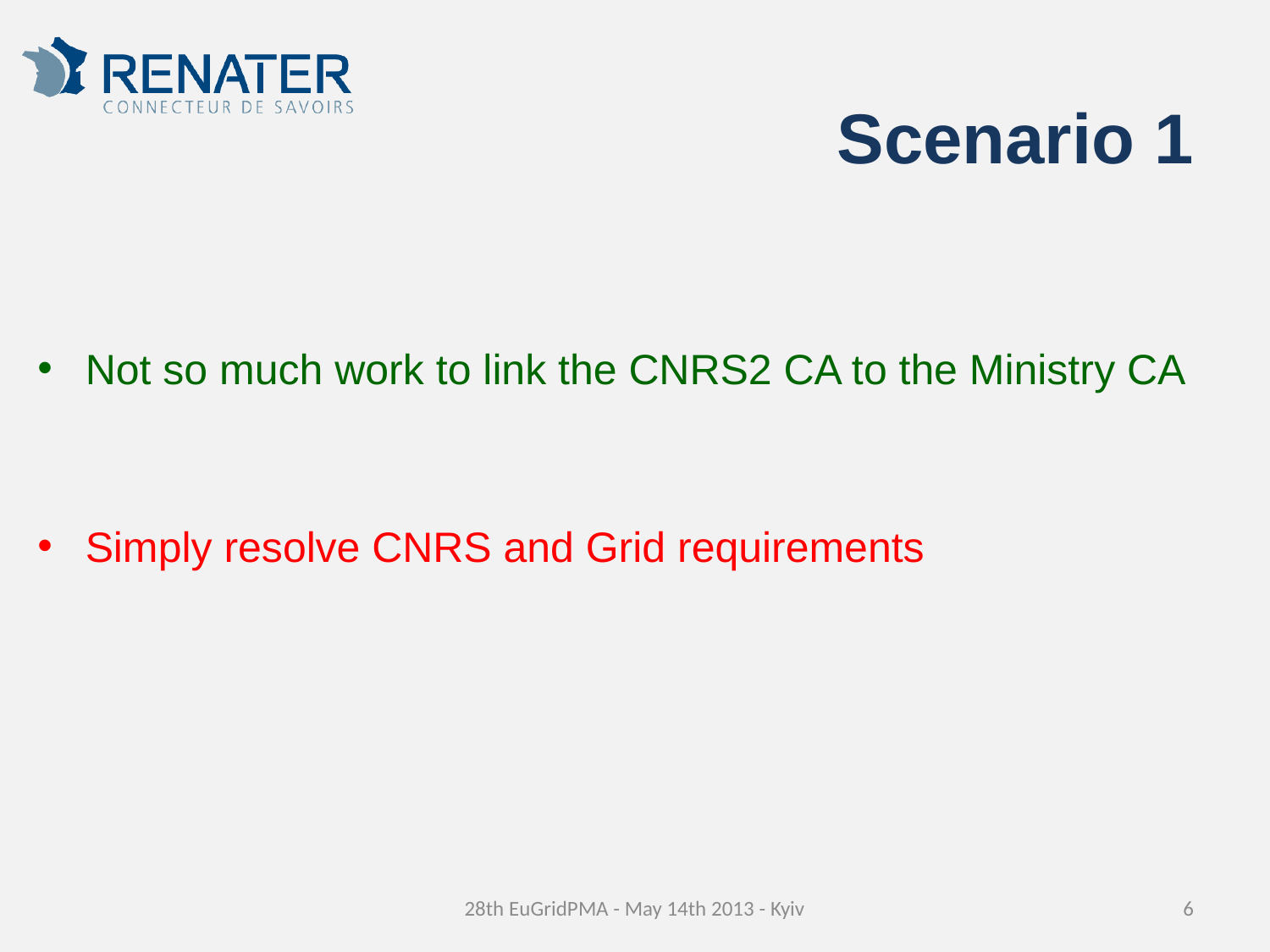

# Scenario 1
Not so much work to link the CNRS2 CA to the Ministry CA

Simply resolve CNRS and Grid requirements

28th EuGridPMA - May 14th 2013 - Kyiv
6